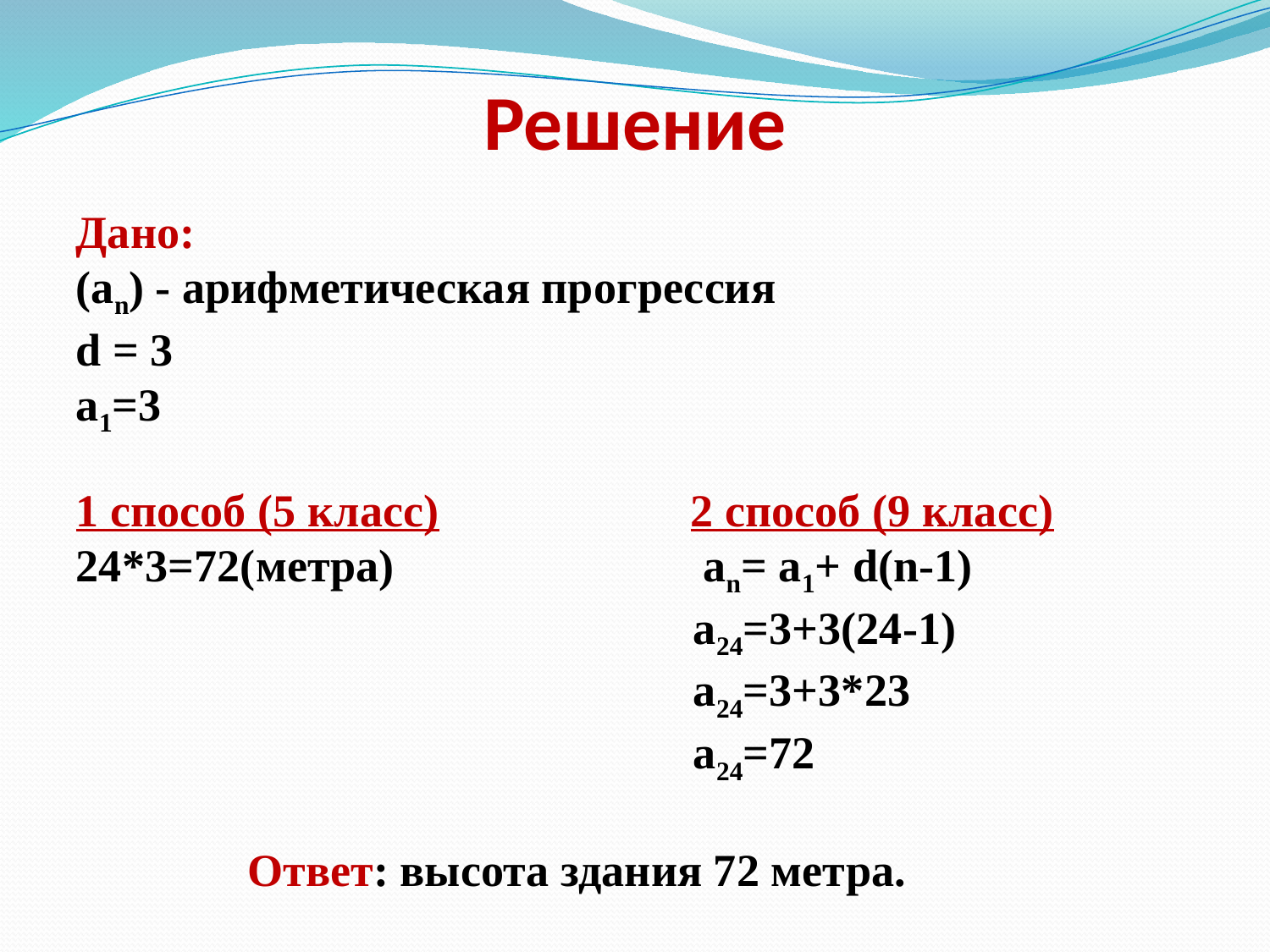

# Решение
Дано:
(an) - арифметическая прогрессия
d = 3
a1=3

1 способ (5 класс)                      2 способ (9 класс)
24*3=72(метра)                           an= a1+ d(n-1)
                                                      a24=3+3(24-1)
                                                      a24=3+3*23
                                                      a24=72

               Ответ: высота здания 72 метра.